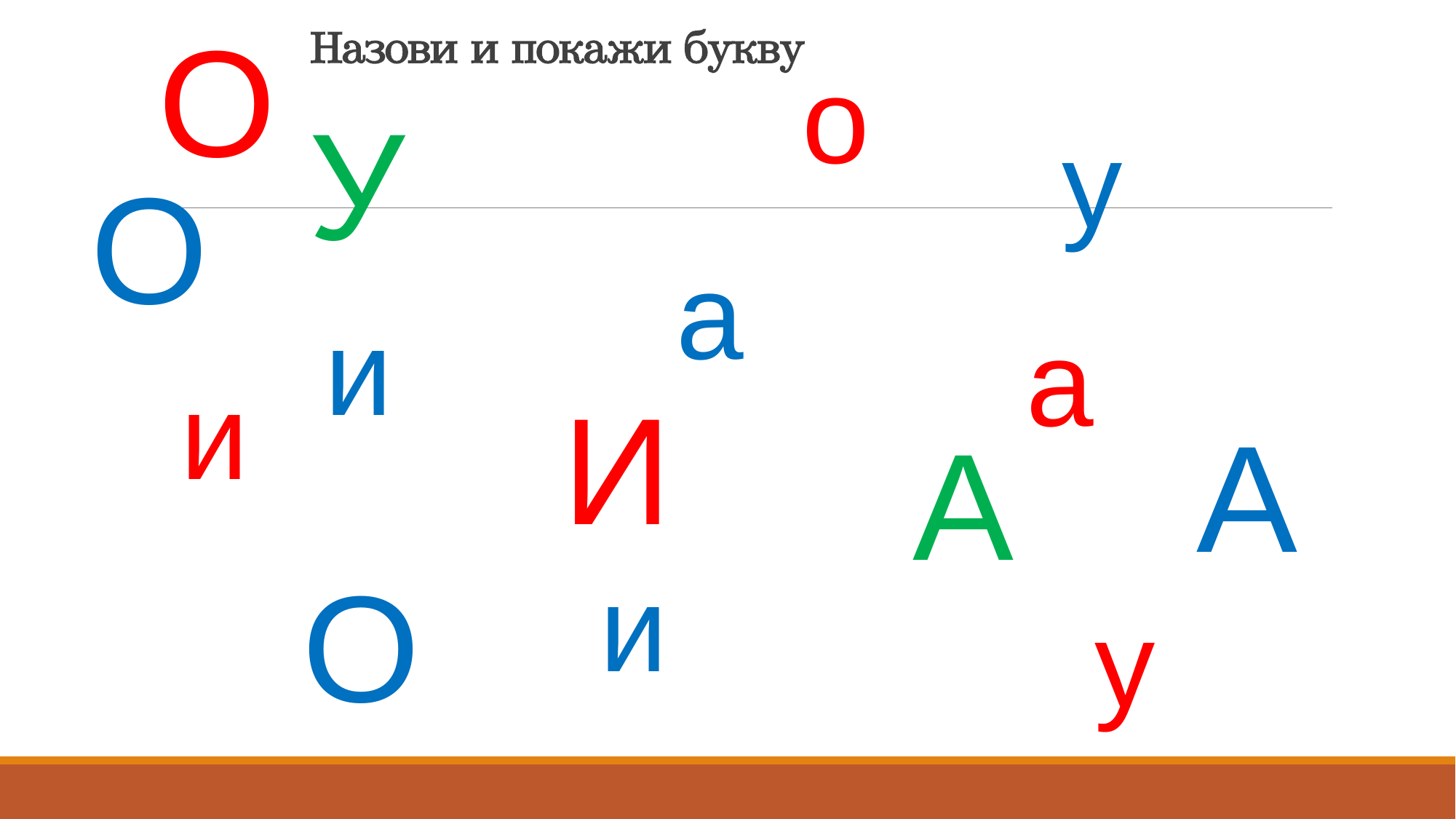

О
Назови и покажи букву
о
У
у
О
а
и
а
и
И
А
А
О
и
у